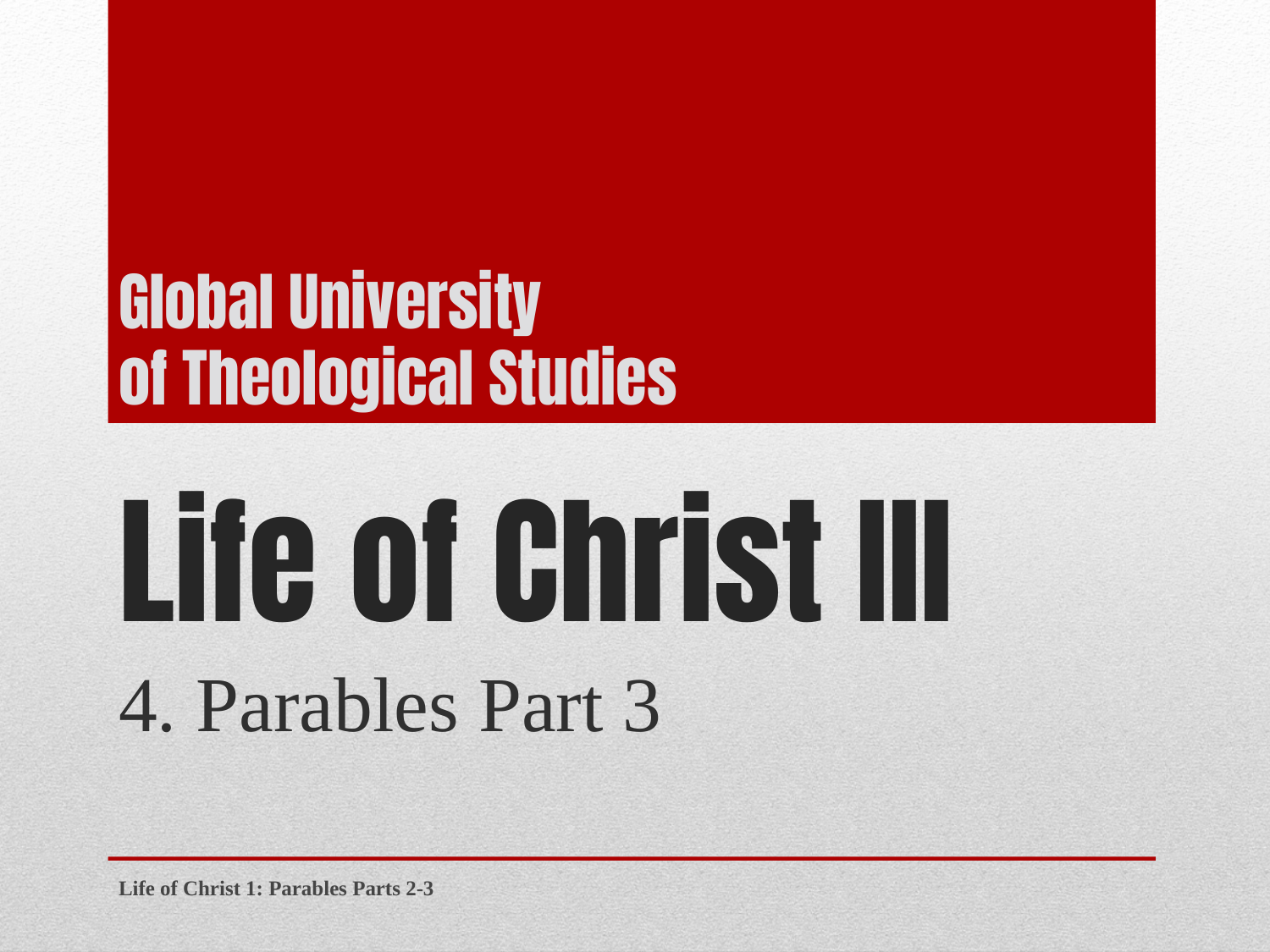

Global University
of Theological Studies
# Life of Christ III
4. Parables Part 3
Life of Christ 1: Parables Parts 2-3